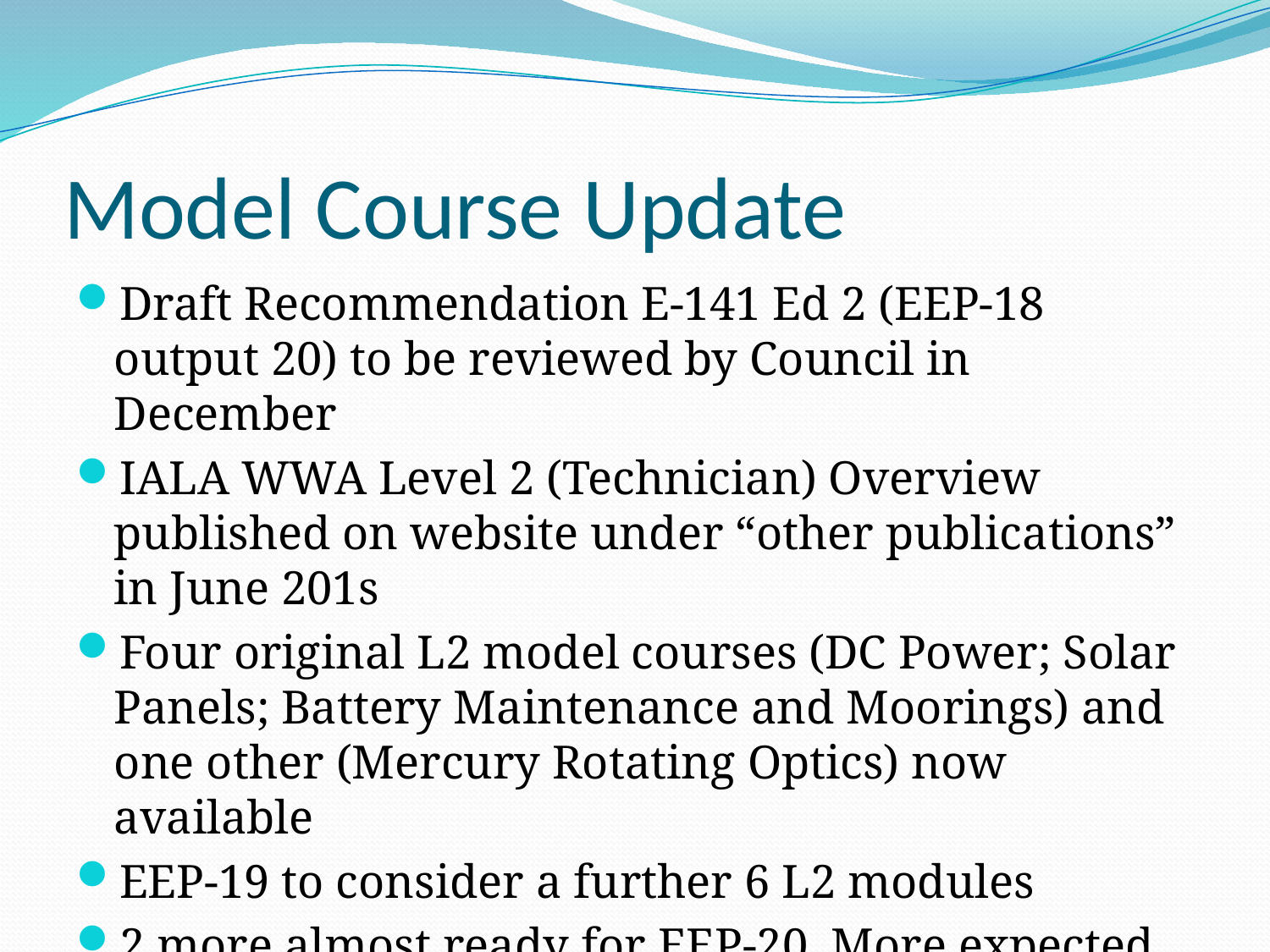

# Model Course Update
Draft Recommendation E-141 Ed 2 (EEP-18 output 20) to be reviewed by Council in December
IALA WWA Level 2 (Technician) Overview published on website under “other publications” in June 201s
Four original L2 model courses (DC Power; Solar Panels; Battery Maintenance and Moorings) and one other (Mercury Rotating Optics) now available
EEP-19 to consider a further 6 L2 modules
2 more almost ready for EEP-20. More expected